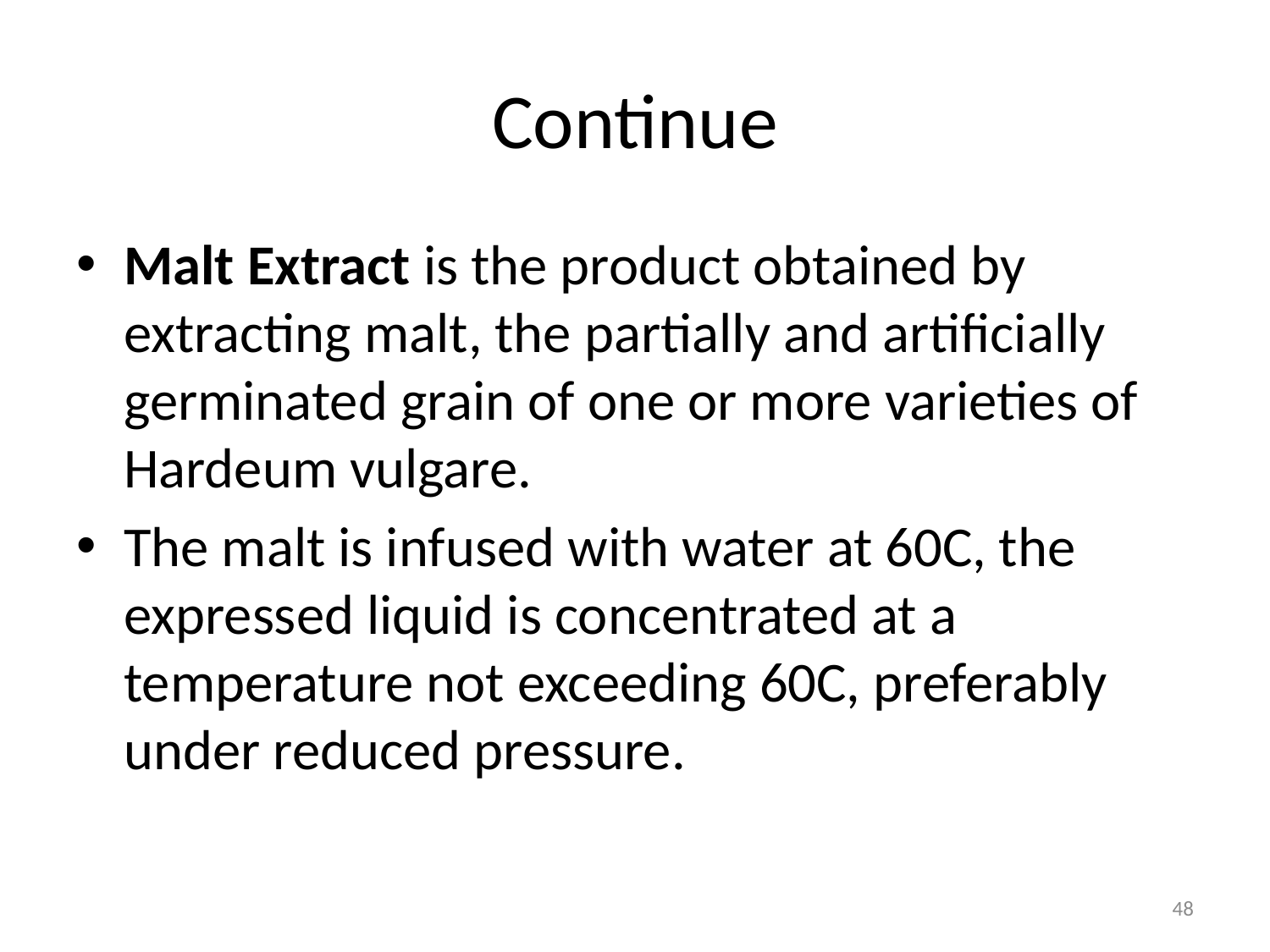

# Continue
Malt Extract is the product obtained by extracting malt, the partially and artificially germinated grain of one or more varieties of Hardeum vulgare.
The malt is infused with water at 60C, the expressed liquid is concentrated at a temperature not exceeding 60C, preferably under reduced pressure.

48